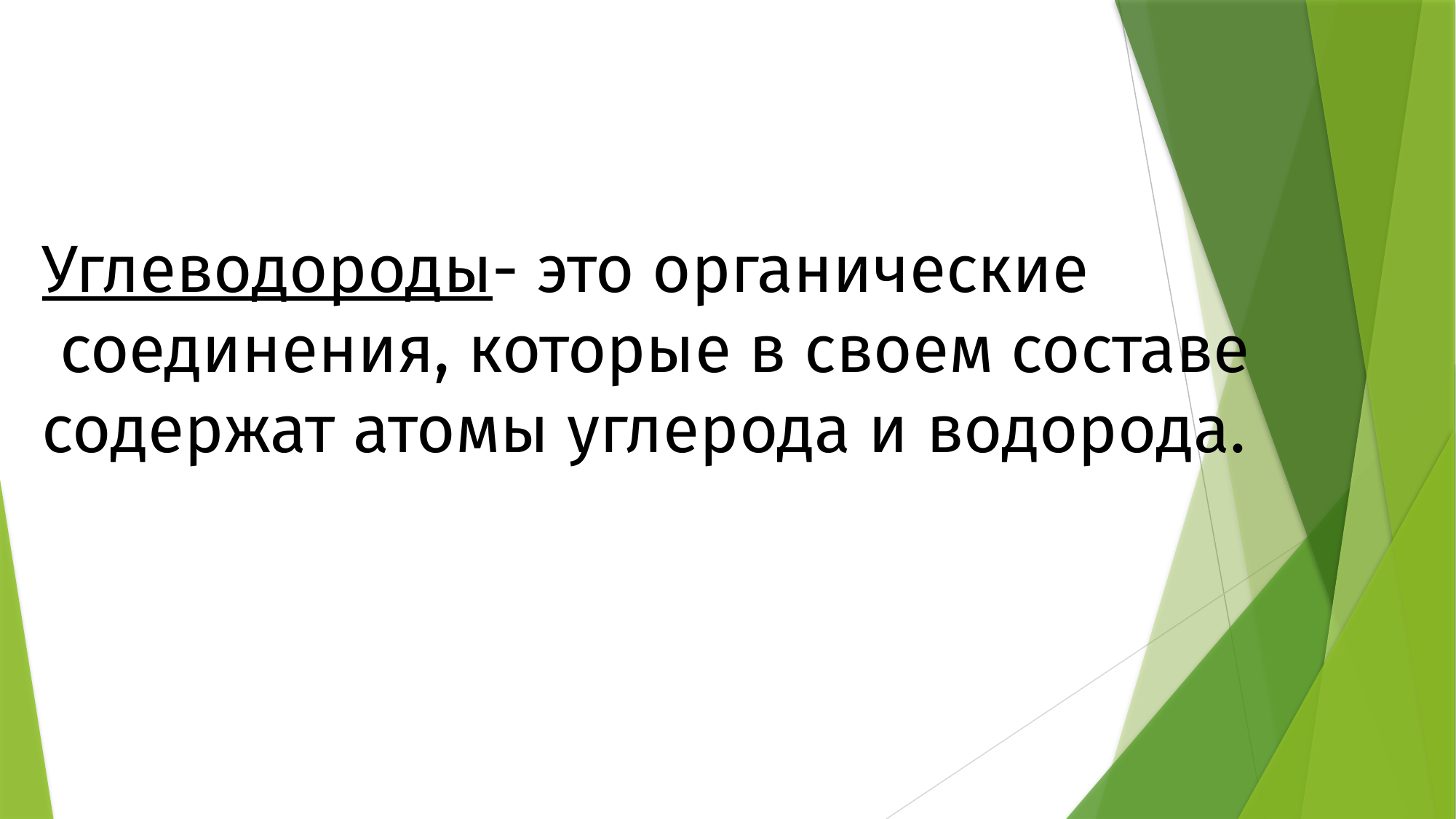

Углеводороды- это органические
 соединения, которые в своем составе
содержат атомы углерода и водорода.